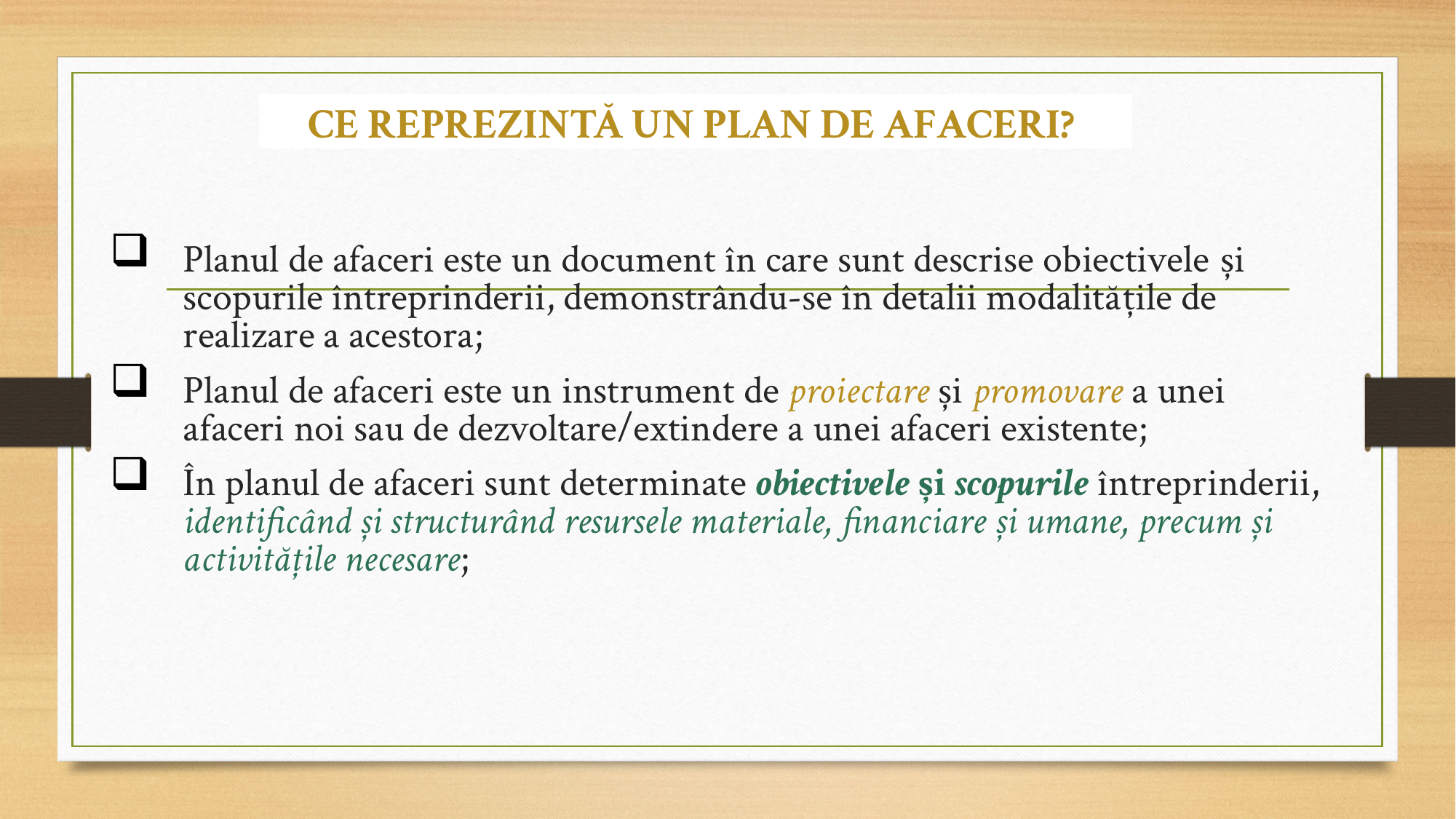

# CE REPREZINTĂ UN PLAN DE AFACERI?
Planul de afaceri este un document în care sunt descrise obiectivele şi scopurile întreprinderii, demonstrându-se în detalii modalităţile de realizare a acestora;
Planul de afaceri este un instrument de proiectare şi promovare a unei afaceri noi sau de dezvoltare/extindere a unei afaceri existente;
În planul de afaceri sunt determinate obiectivele şi scopurile întreprinderii, identificând şi structurând resursele materiale, financiare şi umane, precum și activităţile necesare;